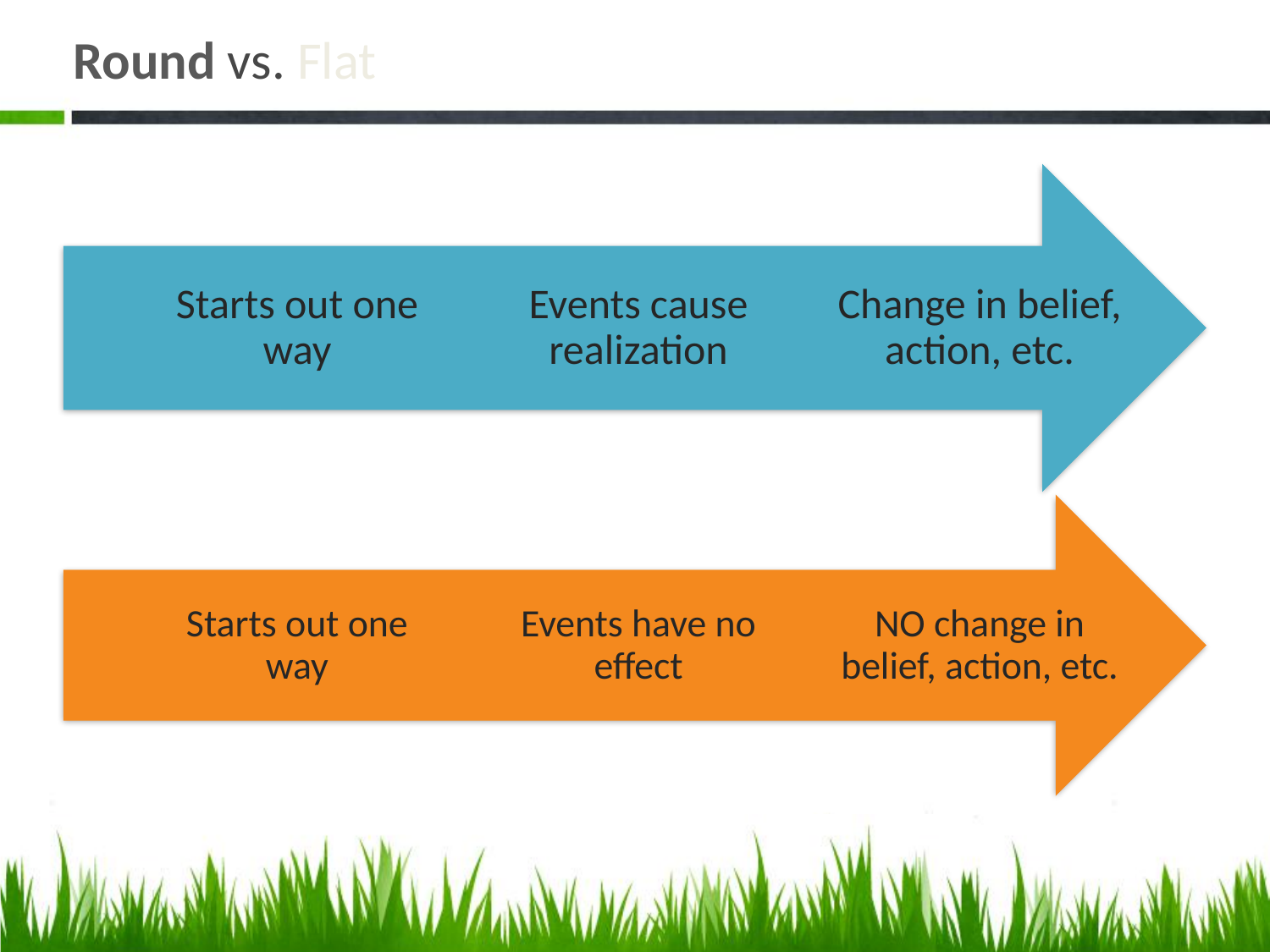

# Round vs. Flat
Change in belief, action, etc.
Events cause realization
Starts out one way
NO change in belief, action, etc.
Events have no effect
Starts out one way